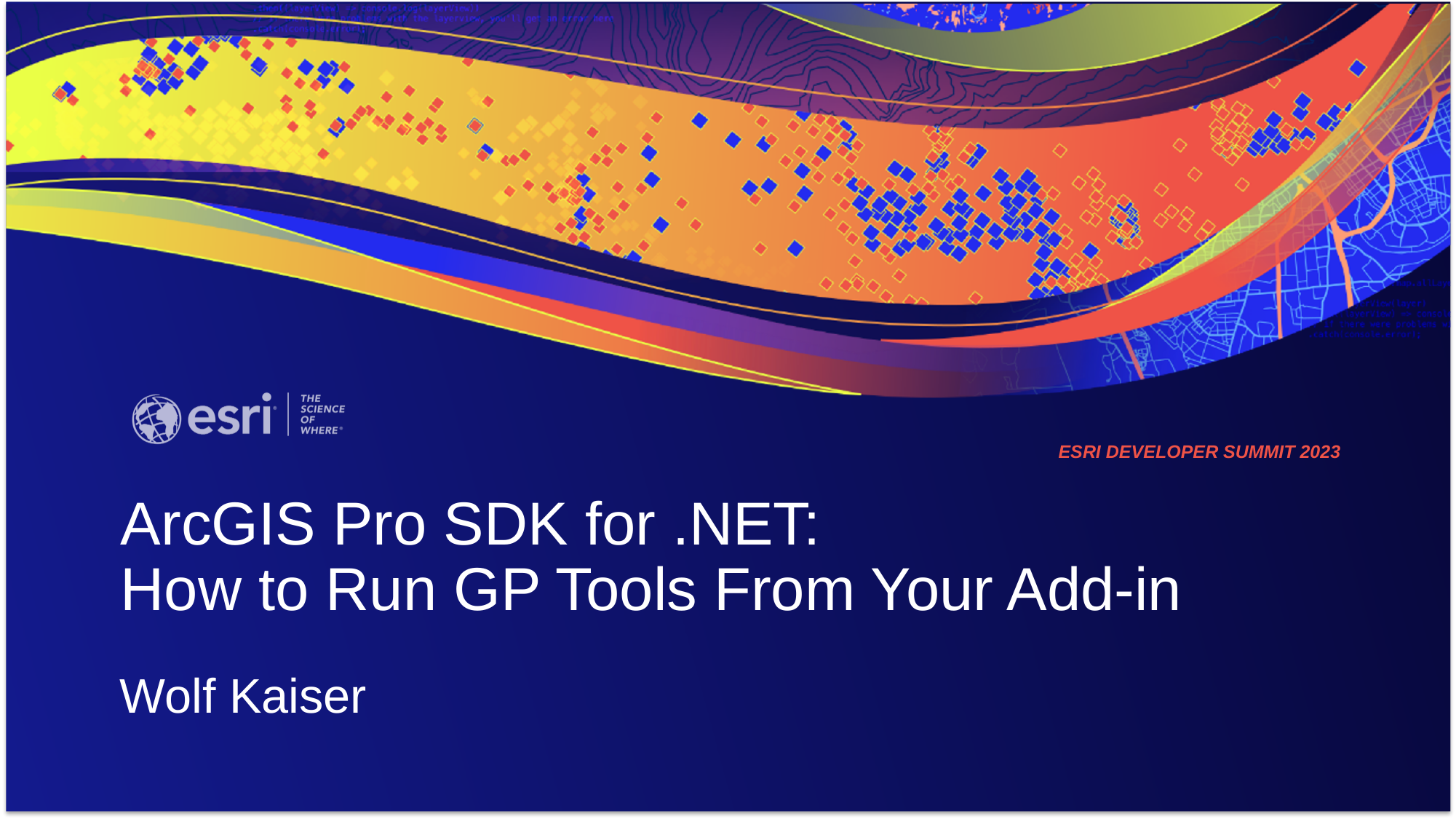

# ArcGIS Pro SDK for .NET: How to Run GP Tools From Your Add-in
Wolf Kaiser